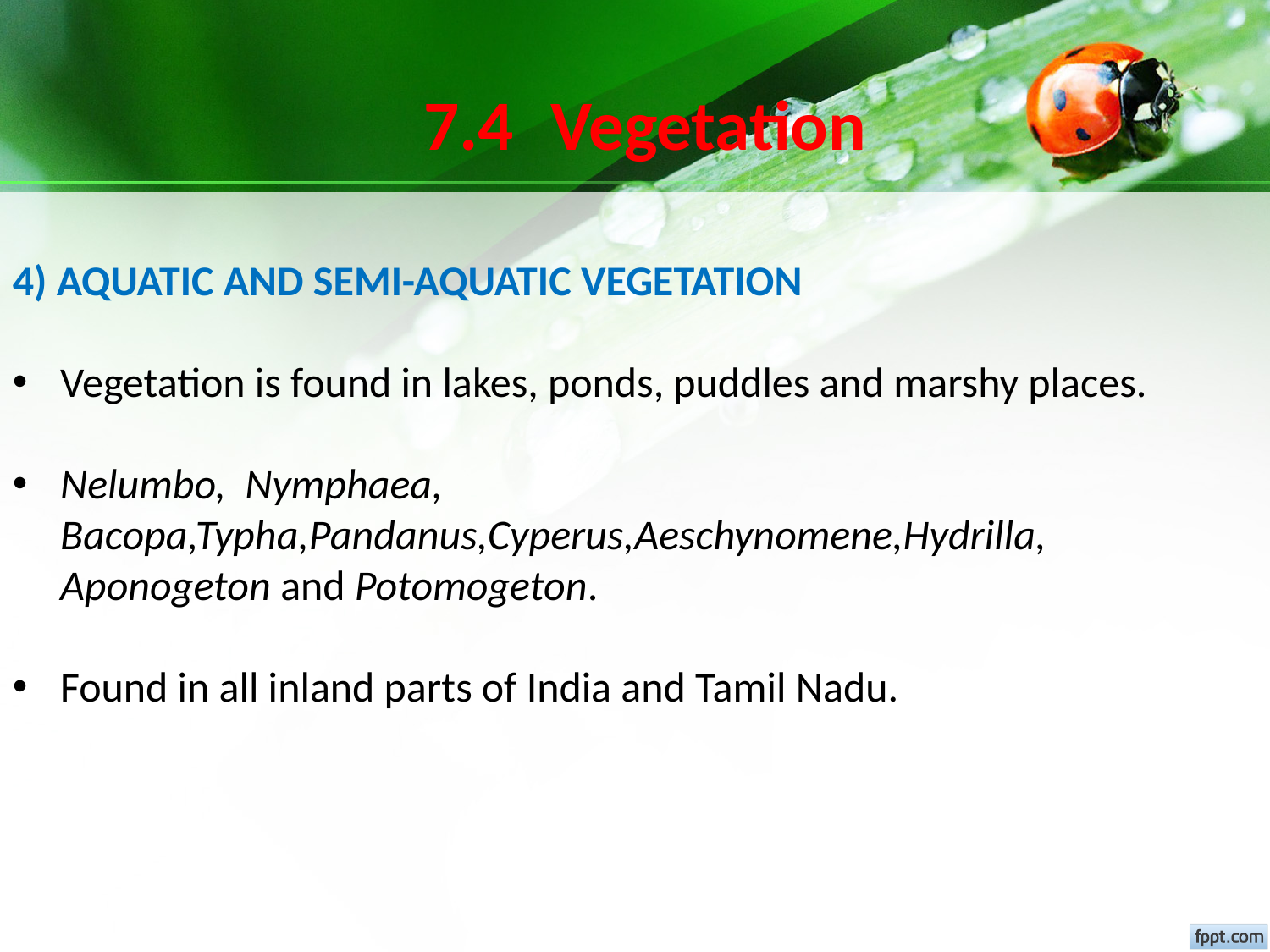

7.4	Vegetation

4) AQUATIC AND SEMI-AQUATIC VEGETATION

Vegetation is found in lakes, ponds, puddles and marshy places.

Nelumbo,  Nymphaea,  Bacopa,Typha,Pandanus,Cyperus,Aeschynomene,Hydrilla, Aponogeton and Potomogeton.

Found in all inland parts of India and Tamil Nadu.